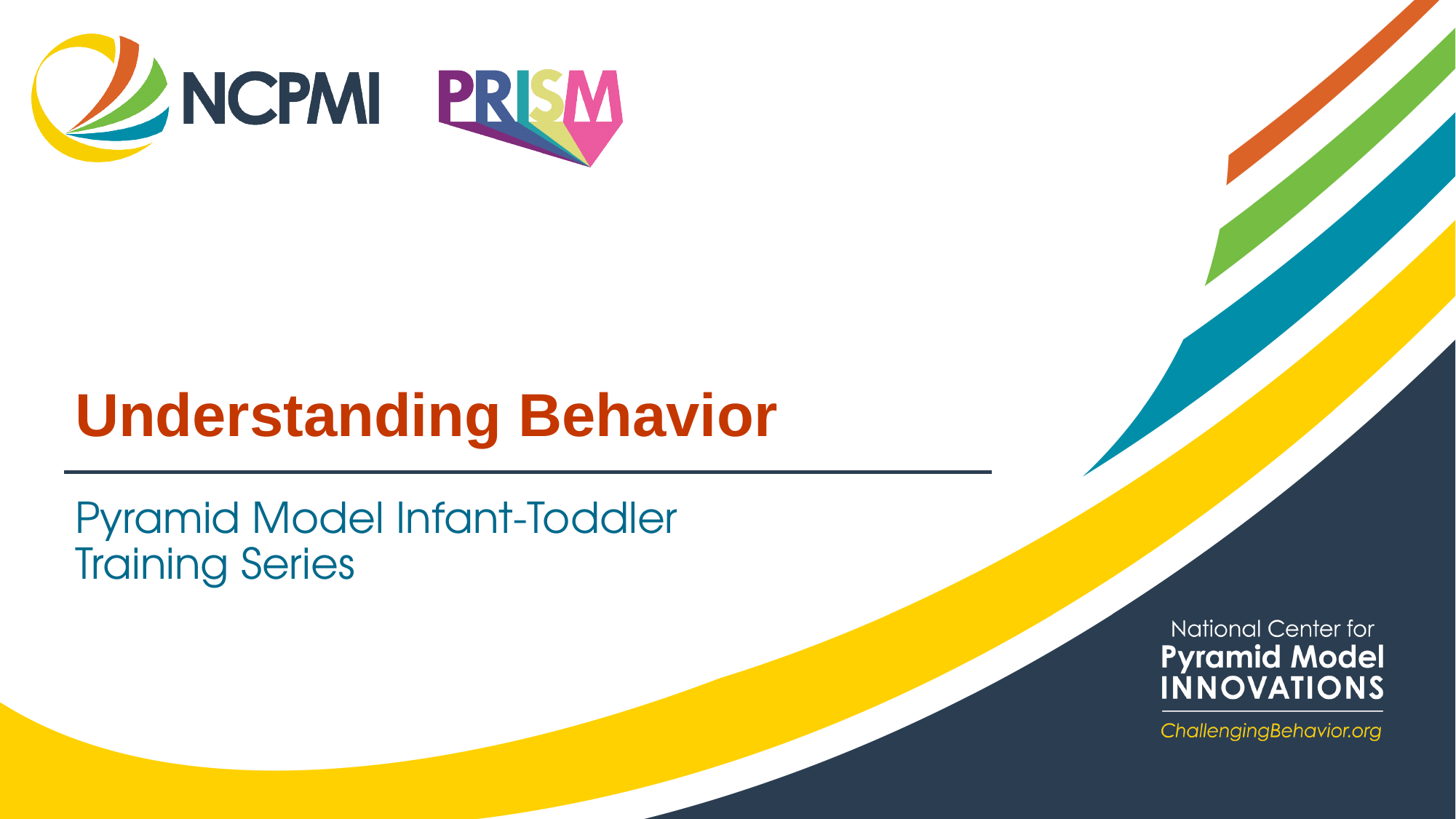

Understanding Behavior
# Pyramid Model Infant-Toddler Training Series